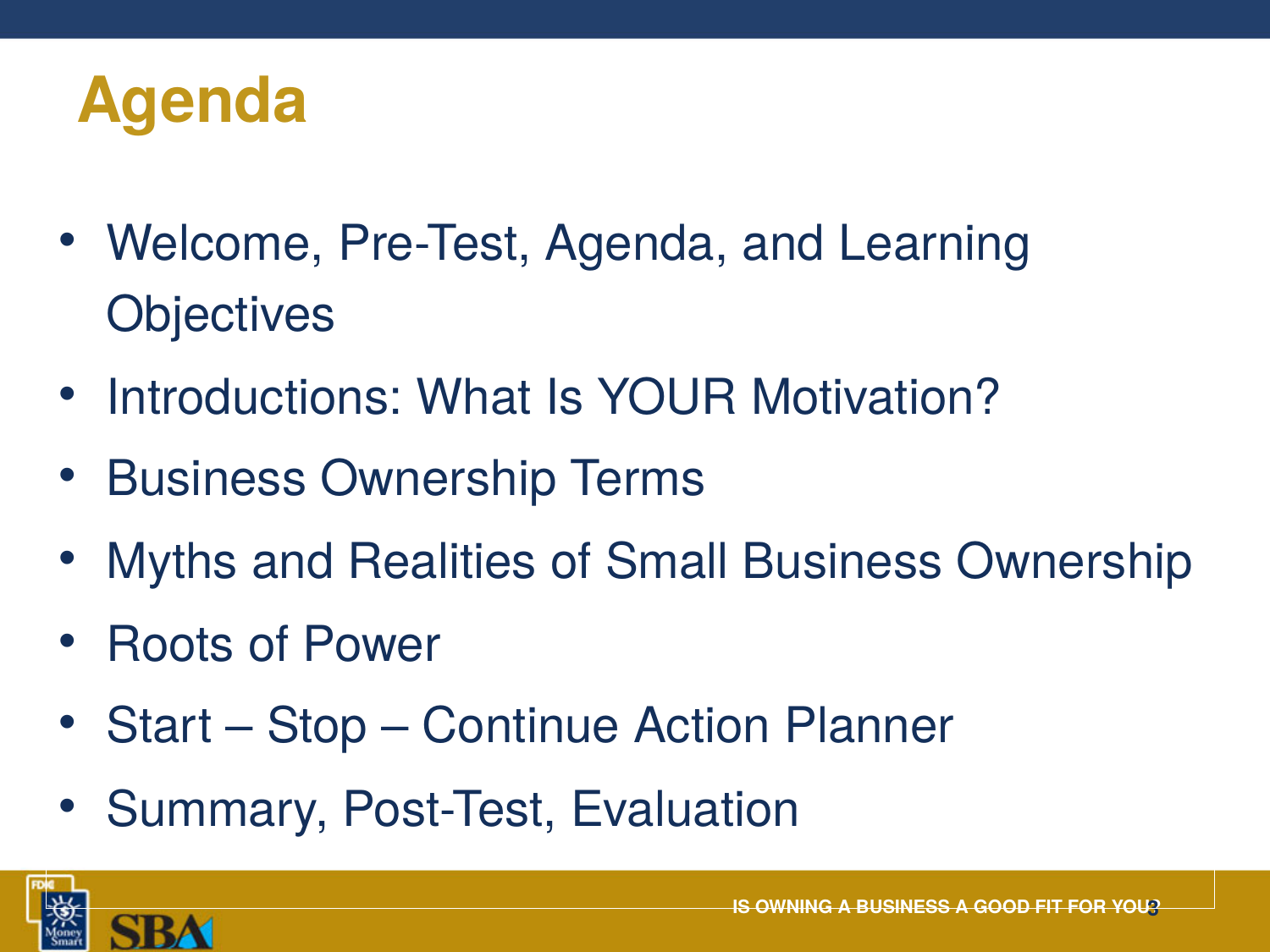

# Agenda
| Welcome, Pre-Test, Agenda, and Learning Objectives |
| --- |
| Introductions: What Is YOUR Motivation? Business Ownership Terms |
| Myths and Realities of Small Business Ownership |
| Roots of Power Start – Stop – Continue Action Planner |
| Summary, Post-Test, Evaluation |
|  |